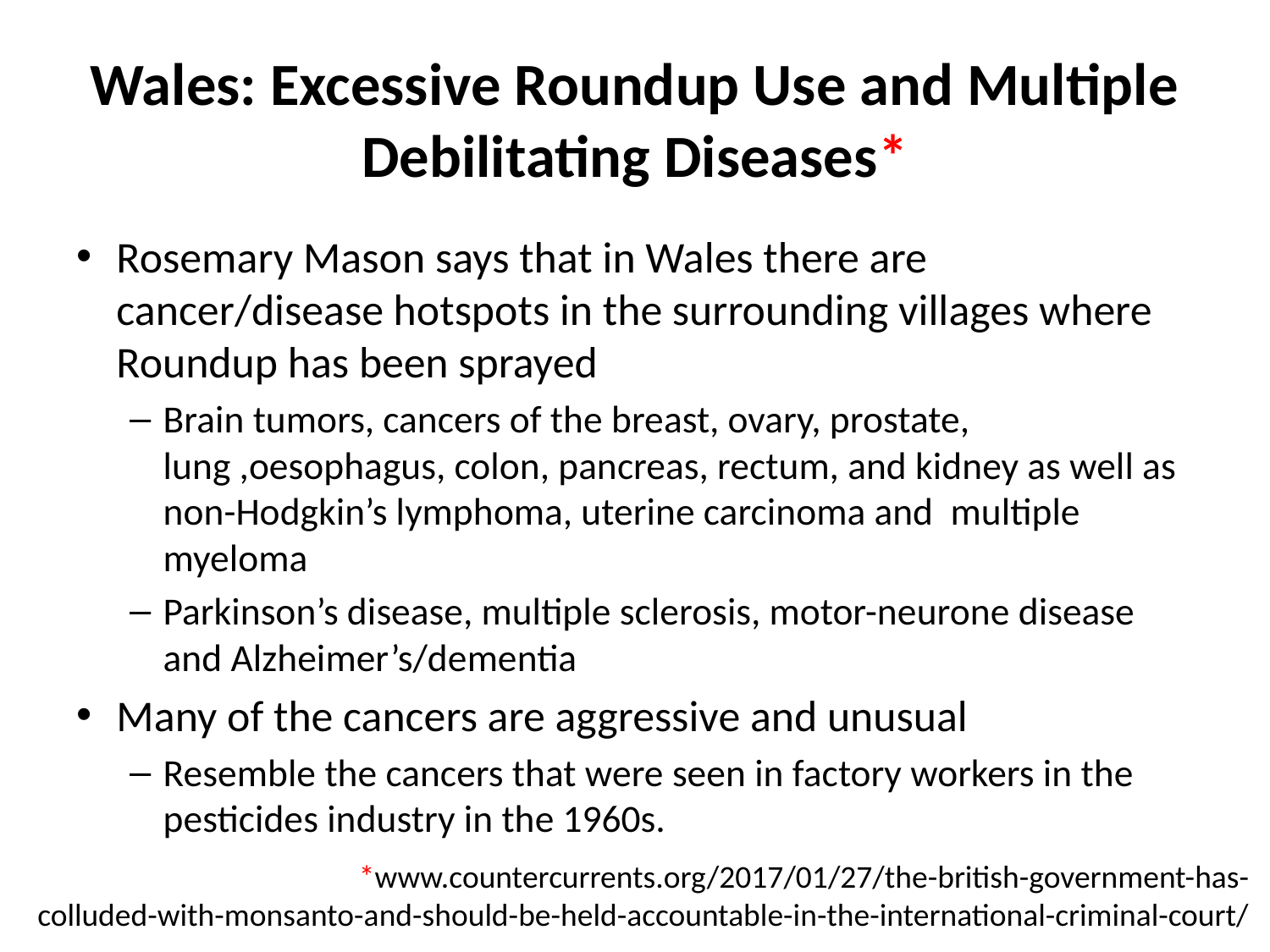

# Wales: Excessive Roundup Use and Multiple Debilitating Diseases*
Rosemary Mason says that in Wales there are cancer/disease hotspots in the surrounding villages where Roundup has been sprayed
Brain tumors, cancers of the breast, ovary, prostate, lung ,oesophagus, colon, pancreas, rectum, and kidney as well as non-Hodgkin’s lymphoma, uterine carcinoma and  multiple myeloma
Parkinson’s disease, multiple sclerosis, motor-neurone disease and Alzheimer’s/dementia
Many of the cancers are aggressive and unusual
Resemble the cancers that were seen in factory workers in the pesticides industry in the 1960s.
*www.countercurrents.org/2017/01/27/the-british-government-has-
colluded-with-monsanto-and-should-be-held-accountable-in-the-international-criminal-court/